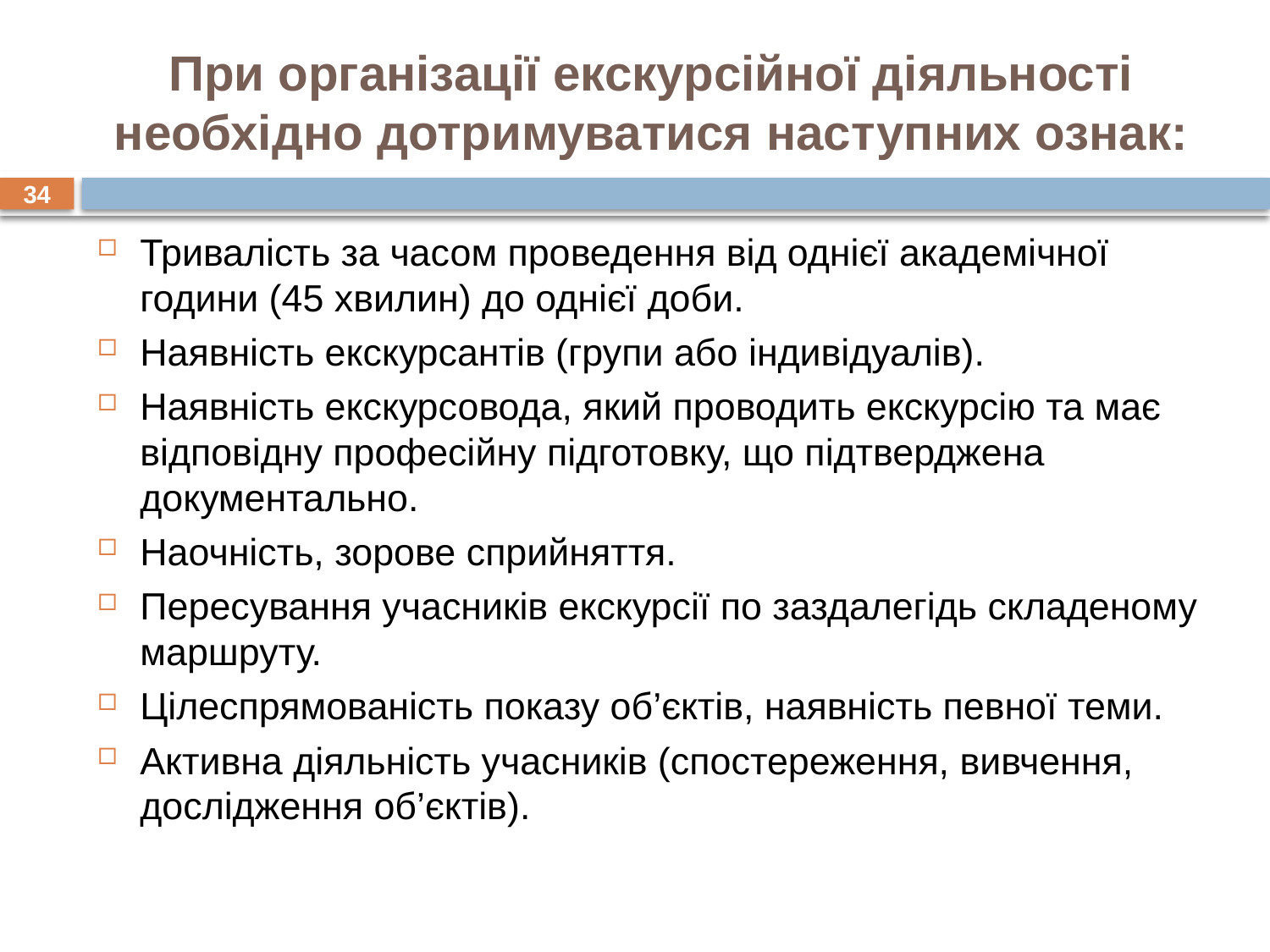

# При організації екскурсійної діяльності необхідно дотримуватися наступних ознак:
34
Тривалість за часом проведення від однієї академічної години (45 хвилин) до однієї доби.
Наявність екскурсантів (групи або індивідуалів).
Наявність екскурсовода, який проводить екскурсію та має відповідну професійну підготовку, що підтверджена документально.
Наочність, зорове сприйняття.
Пересування учасників екскурсії по заздалегідь складеному маршруту.
Цілеспрямованість показу об’єктів, наявність певної теми.
Активна діяльність учасників (спостереження, вивчення, дослідження об’єктів).